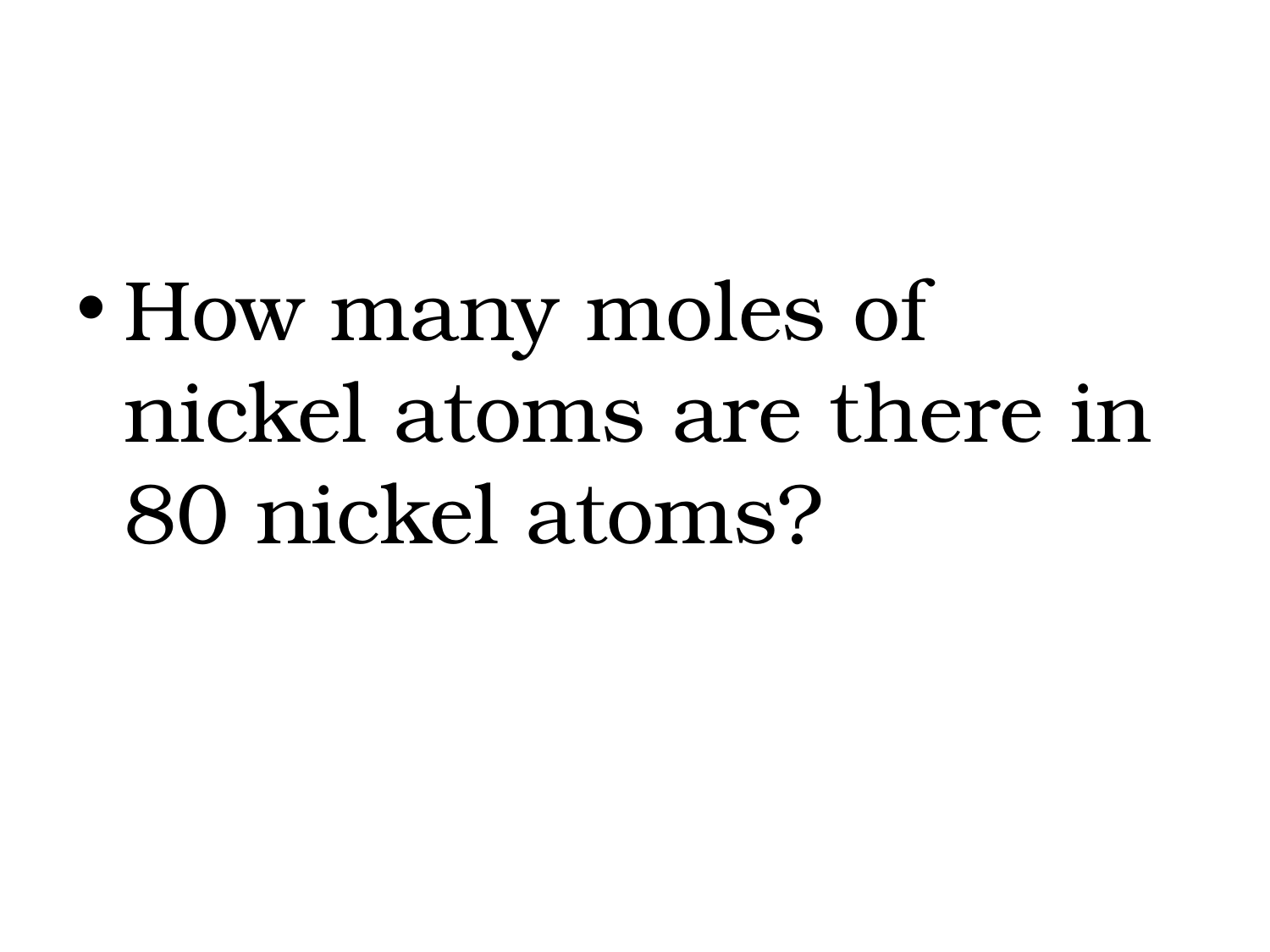

How many moles of nickel atoms are there in 80 nickel atoms?